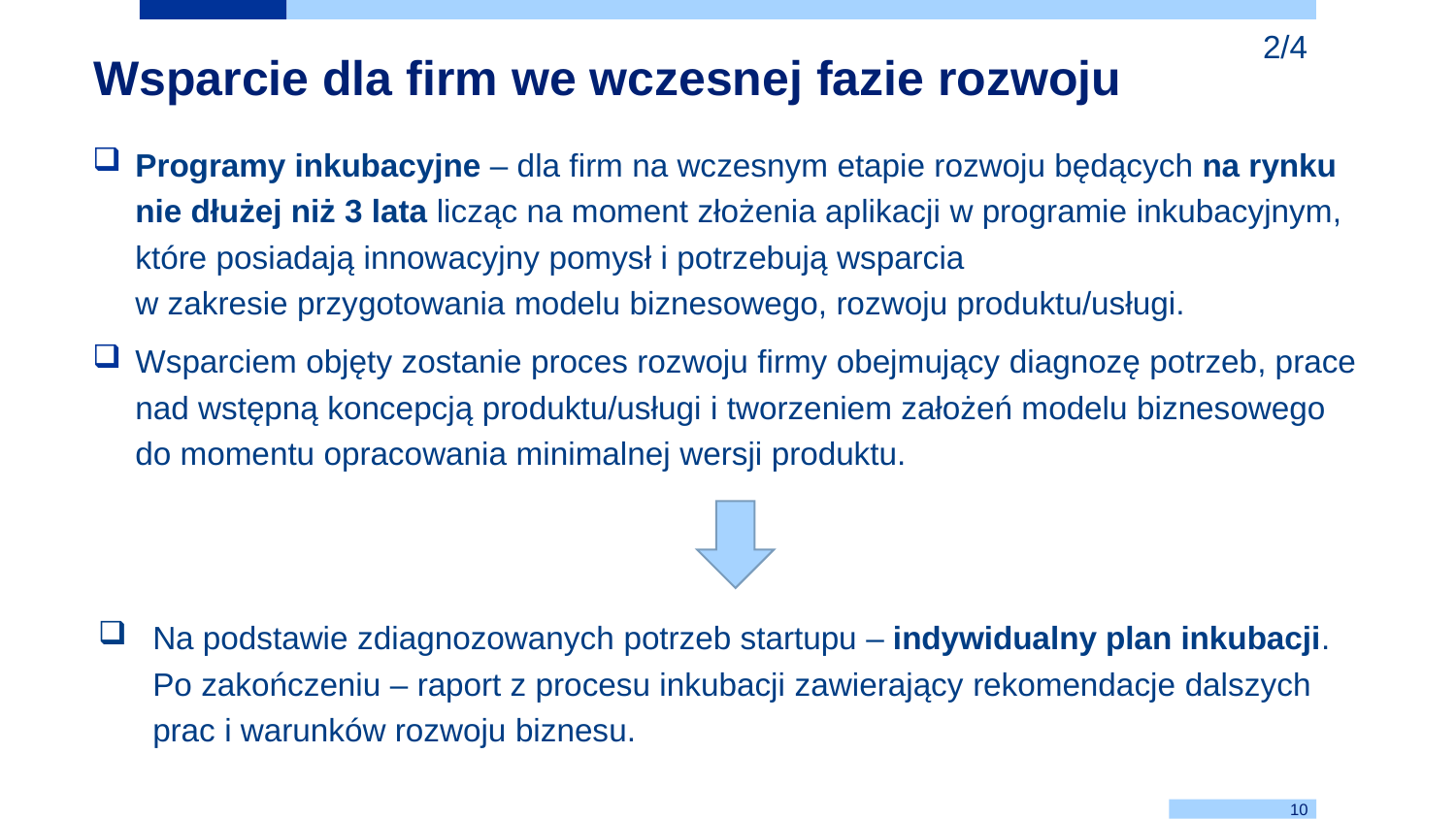

2/4
Wsparcie dla firm we wczesnej fazie rozwoju

Programy inkubacyjne – dla firm na wczesnym etapie rozwoju będących na rynku nie dłużej niż 3 lata licząc na moment złożenia aplikacji w programie inkubacyjnym, które posiadają innowacyjny pomysł i potrzebują wsparcia
w zakresie przygotowania modelu biznesowego, rozwoju produktu/usługi.
Wsparciem objęty zostanie proces rozwoju firmy obejmujący diagnozę potrzeb, prace nad wstępną koncepcją produktu/usługi i tworzeniem założeń modelu biznesowego do momentu opracowania minimalnej wersji produktu.

Na podstawie zdiagnozowanych potrzeb startupu – indywidualny plan inkubacji. Po zakończeniu – raport z procesu inkubacji zawierający rekomendacje dalszych prac i warunków rozwoju biznesu.
10